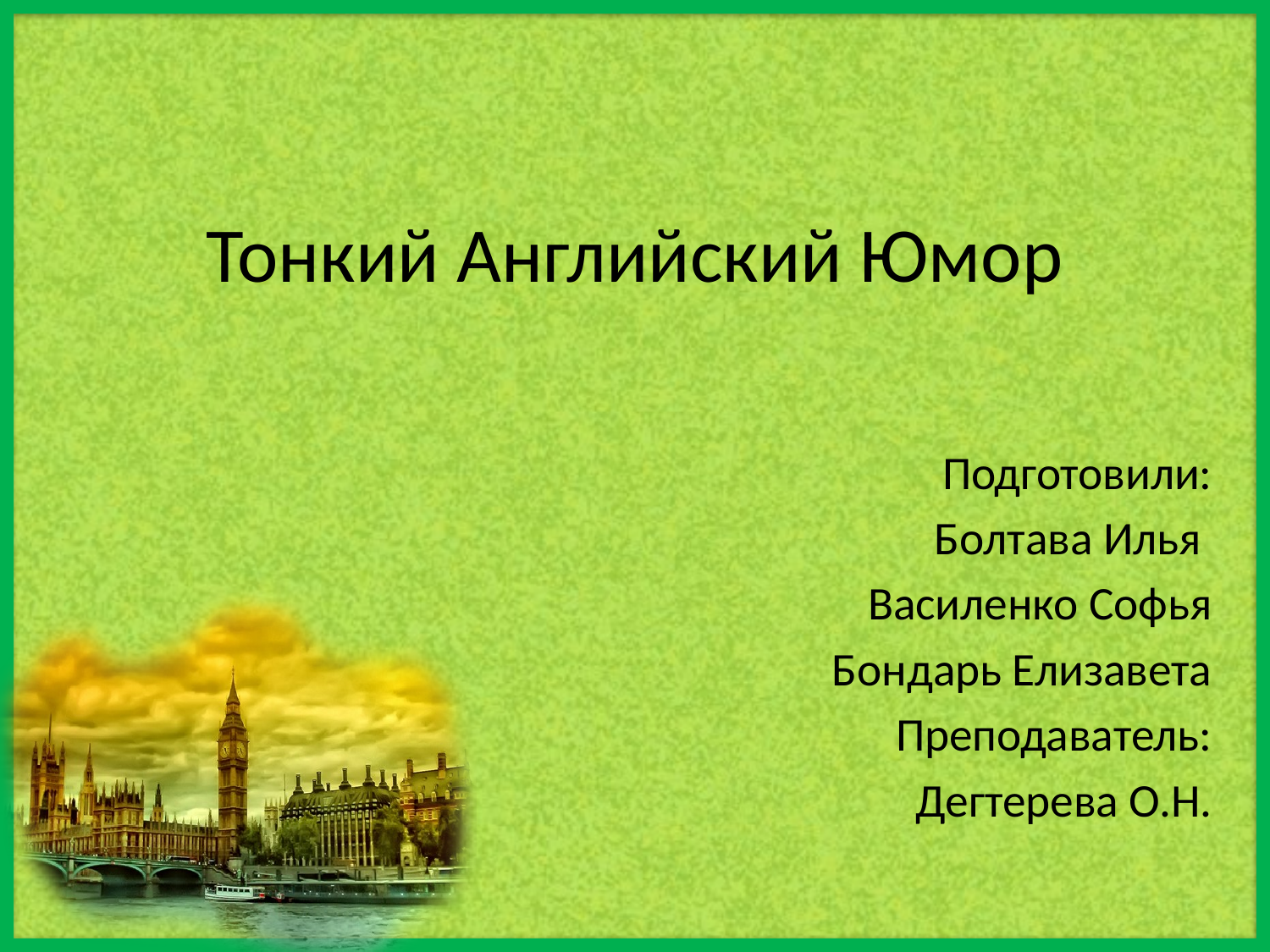

# Тонкий Английский Юмор
Подготовили:
Болтава Илья
Василенко Софья
Бондарь Елизавета
Преподаватель:
Дегтерева О.Н.